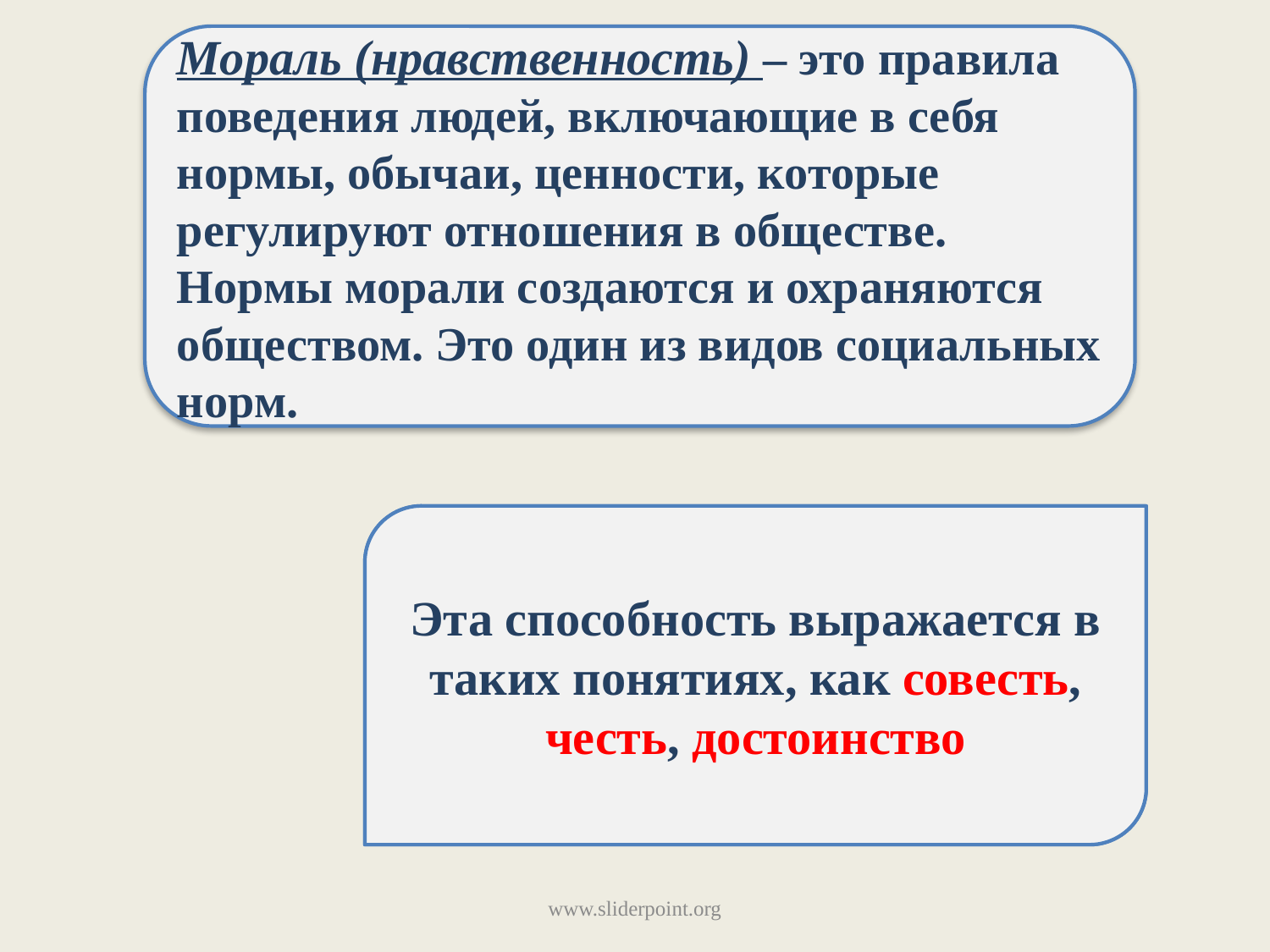

Мораль (нравственность) – это правила поведения людей, включающие в себя нормы, обычаи, ценности, которые регулируют отношения в обществе. Нормы морали создаются и охраняются обществом. Это один из видов социальных норм.
Мораль способствует формированию у каждого индивида умения самостоятельно вырабатывать и направлять свою линию поведения без дополнительного контроля со стороны общества.
Эта способность выражается в таких понятиях, как совесть, честь, достоинство
Через нормы морали общество оценивает не только практические действия, но и их мотивы, побуждения и намерения.
www.sliderpoint.org